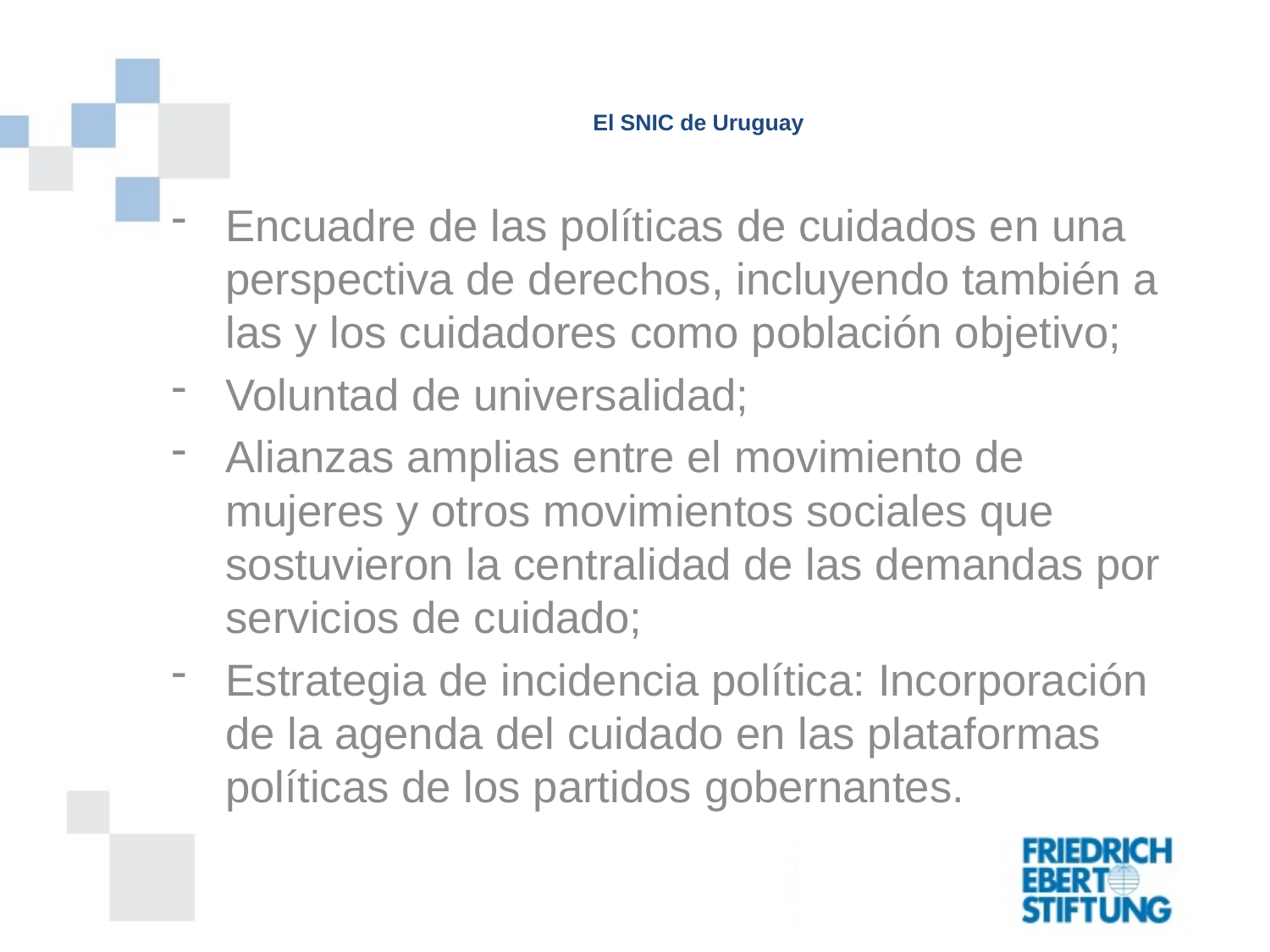

# El SNIC de Uruguay
Encuadre de las políticas de cuidados en una perspectiva de derechos, incluyendo también a las y los cuidadores como población objetivo;
Voluntad de universalidad;
Alianzas amplias entre el movimiento de mujeres y otros movimientos sociales que sostuvieron la centralidad de las demandas por servicios de cuidado;
Estrategia de incidencia política: Incorporación de la agenda del cuidado en las plataformas políticas de los partidos gobernantes.